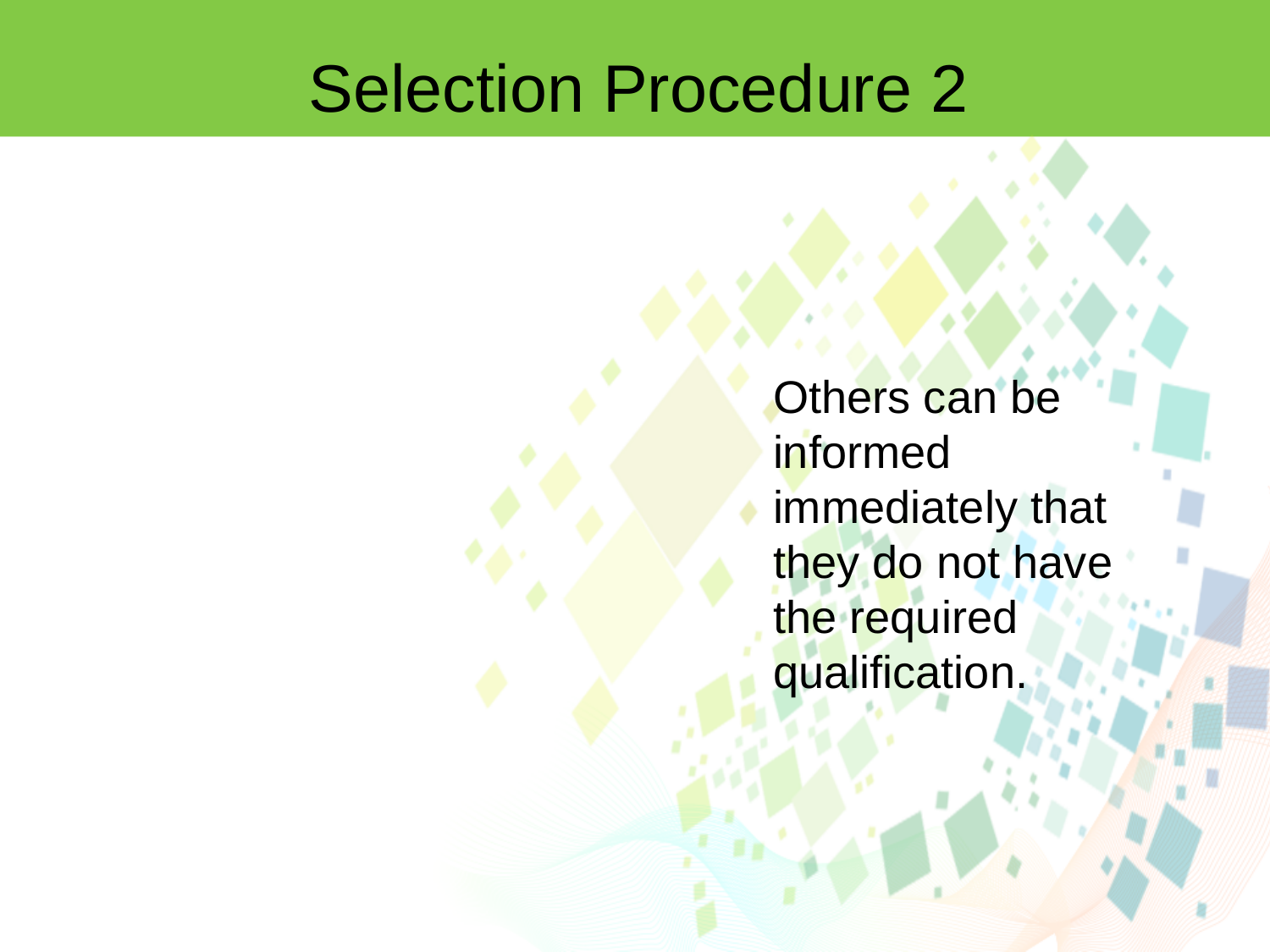

Selection Procedure 2
Others can be informed immediately that they do not have the required qualification.